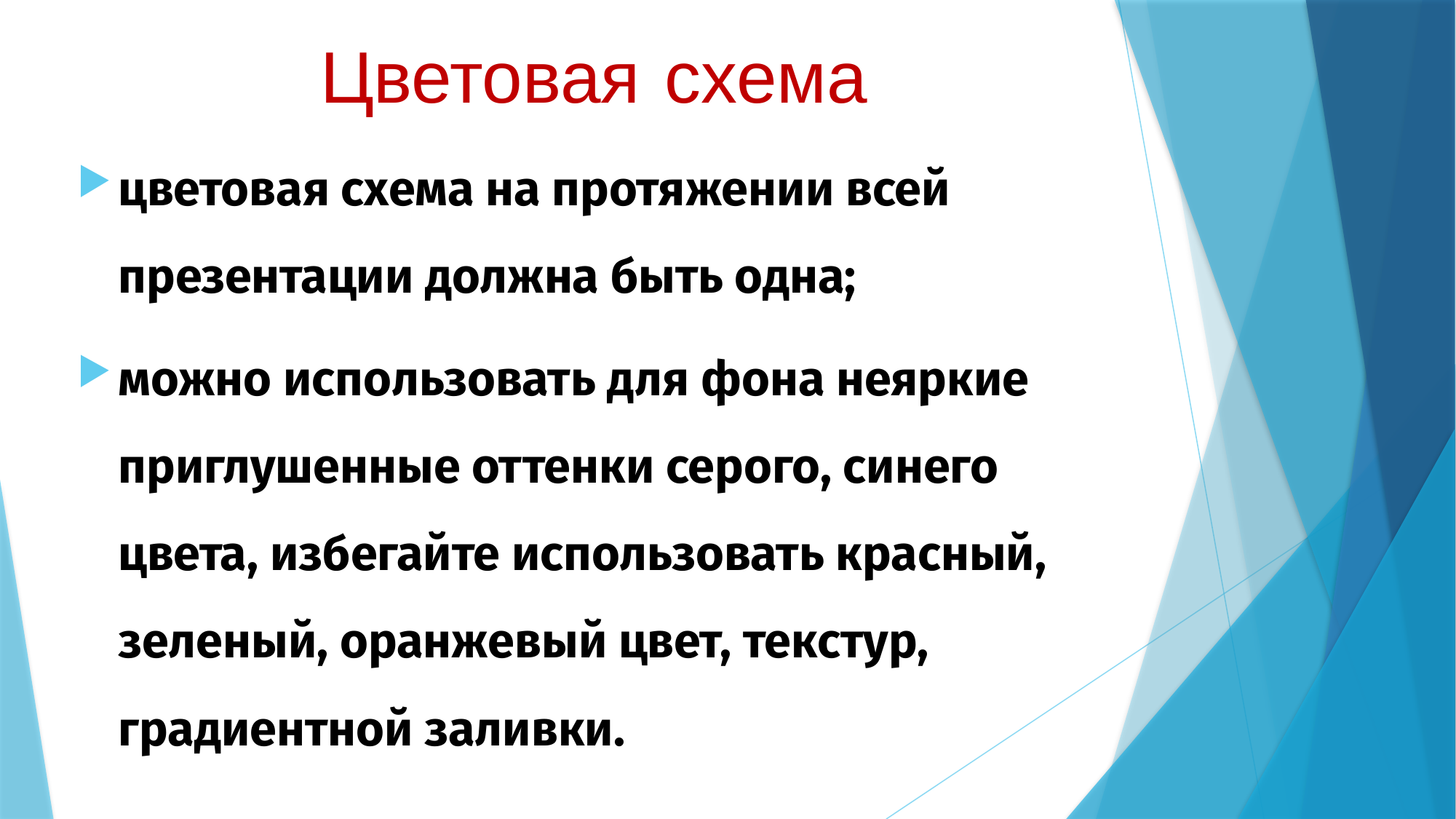

# Цветовая схема
цветовая схема на протяжении всей презентации должна быть одна;
можно использовать для фона неяркие приглушенные оттенки серого, синего цвета, избегайте использовать красный, зеленый, оранжевый цвет, текстур, градиентной заливки.